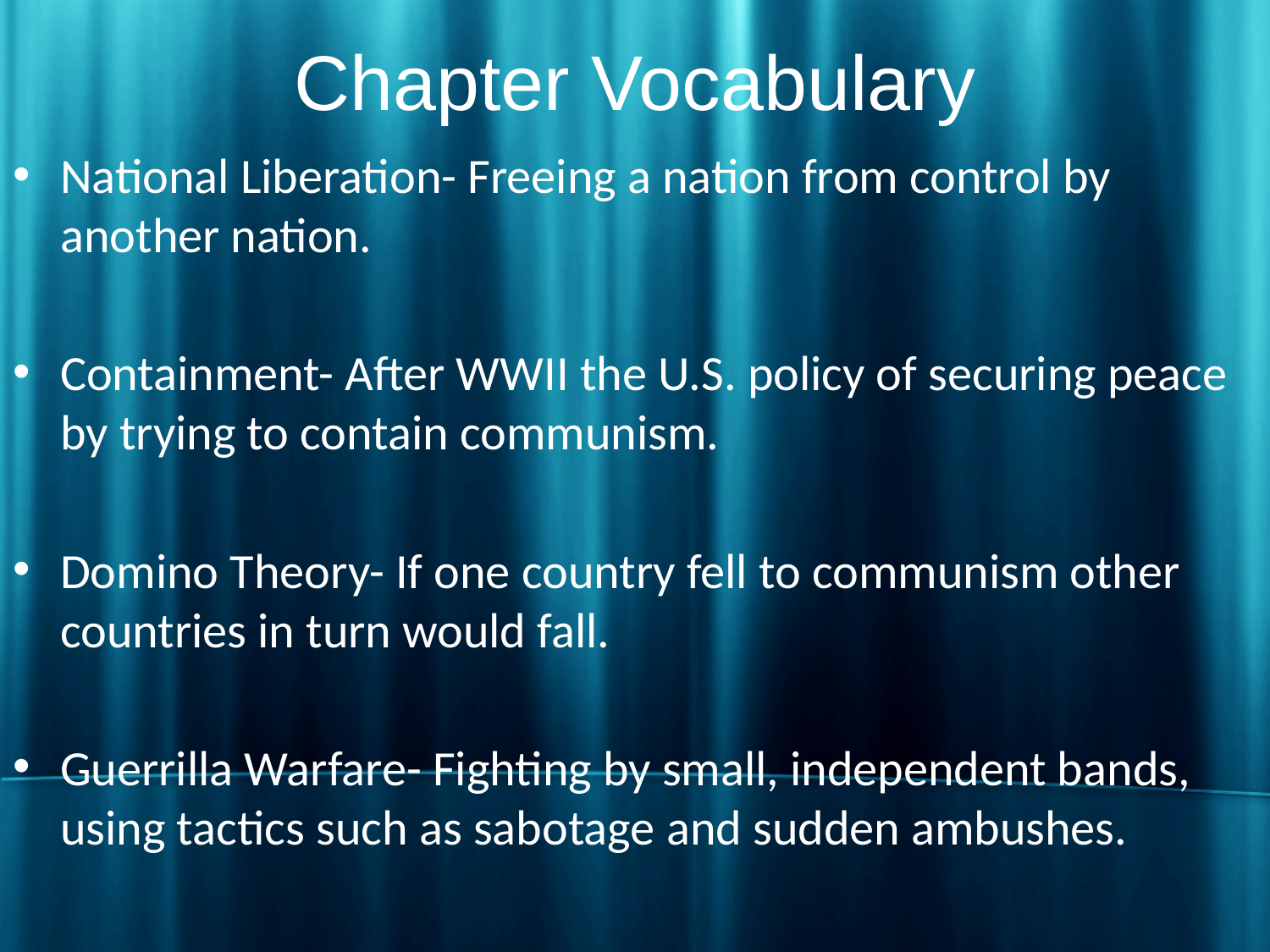

Chapter Vocabulary
National Liberation- Freeing a nation from control by another nation.

Containment- After WWII the U.S. policy of securing peace by trying to contain communism.

Domino Theory- If one country fell to communism other countries in turn would fall.

Guerrilla Warfare- Fighting by small, independent bands, using tactics such as sabotage and sudden ambushes.